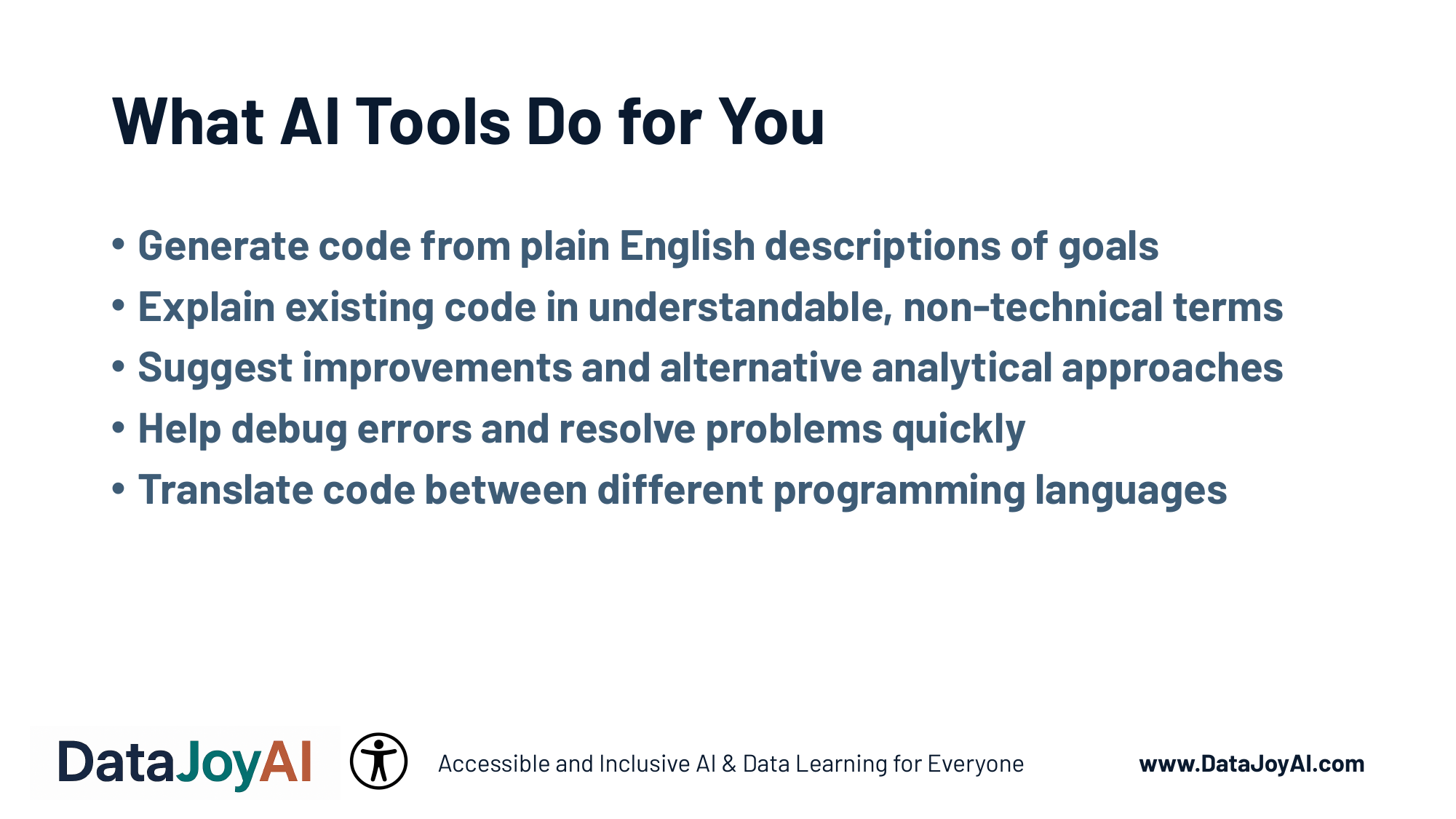

# What AI Tools Do for You
Generate code from plain English descriptions of goals
Explain existing code in understandable, non-technical terms
Suggest improvements and alternative analytical approaches
Help debug errors and resolve problems quickly
Translate code between different programming languages